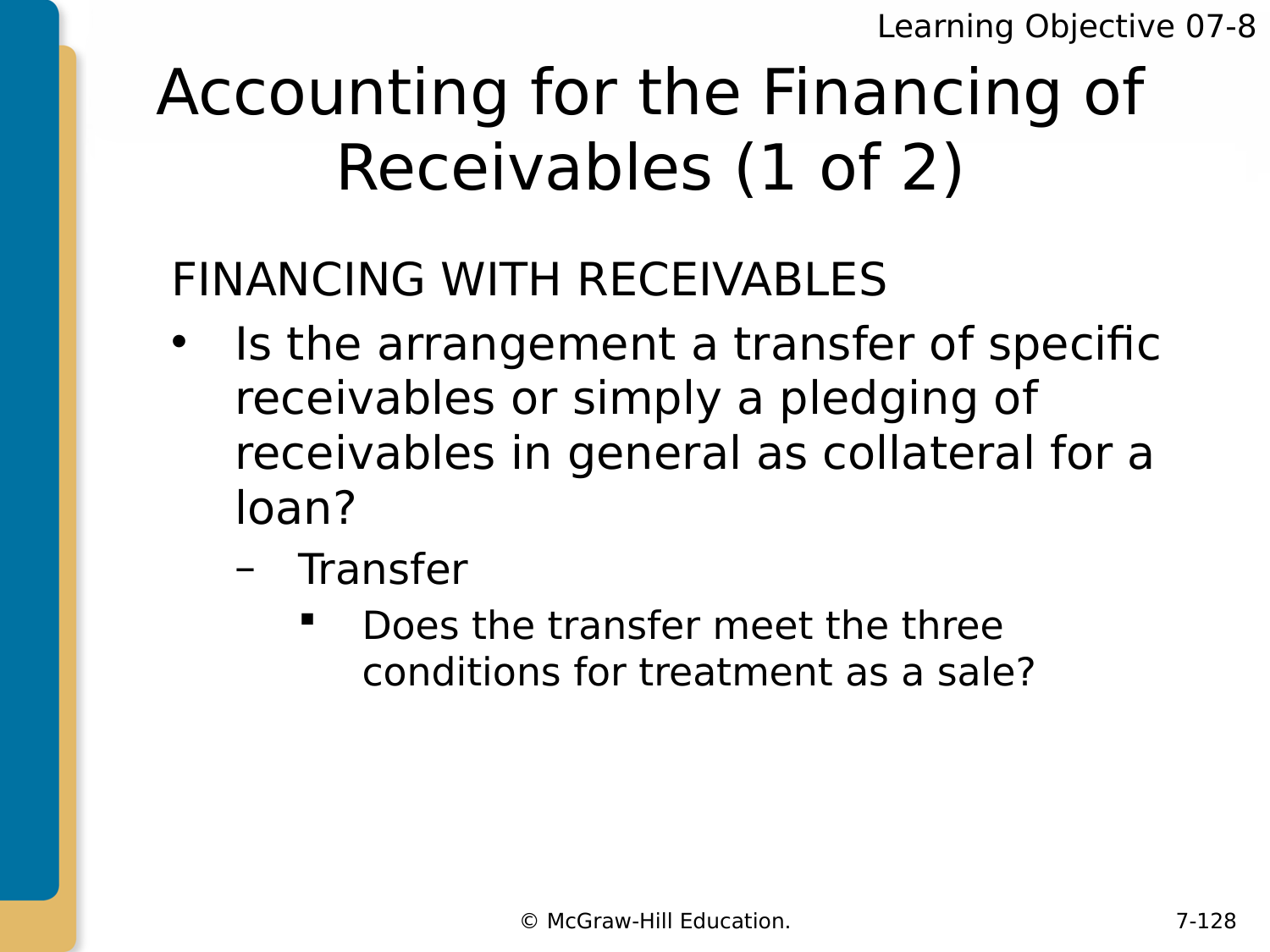

Learning Objective 07-8
# Accounting for the Financing of Receivables (1 of 2)
FINANCING WITH RECEIVABLES
Is the arrangement a transfer of specific receivables or simply a pledging of receivables in general as collateral for a loan?
Transfer
Does the transfer meet the three conditions for treatment as a sale?